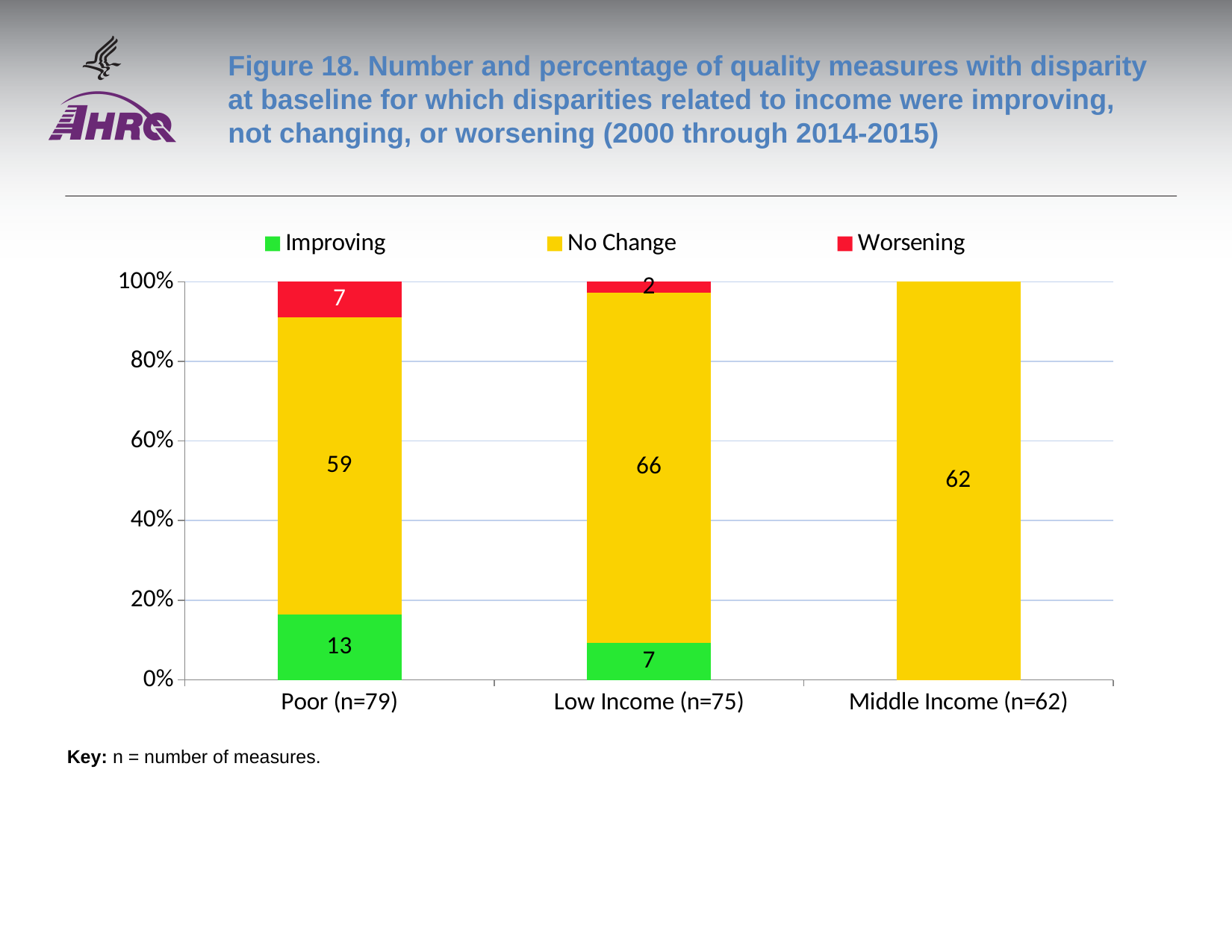

# Figure 18. Number and percentage of quality measures with disparity at baseline for which disparities related to income were improving, not changing, or worsening (2000 through 2014-2015)

### Chart

| Category | Improving | No Change | Worsening |
|---|---|---|---|
| Poor (n=79) | 13.0 | 59.0 | 7.0 |
| Low Income (n=75) | 7.0 | 66.0 | 2.0 |
| Middle Income (n=62) | None | 62.0 | None |
Key: n = number of measures.